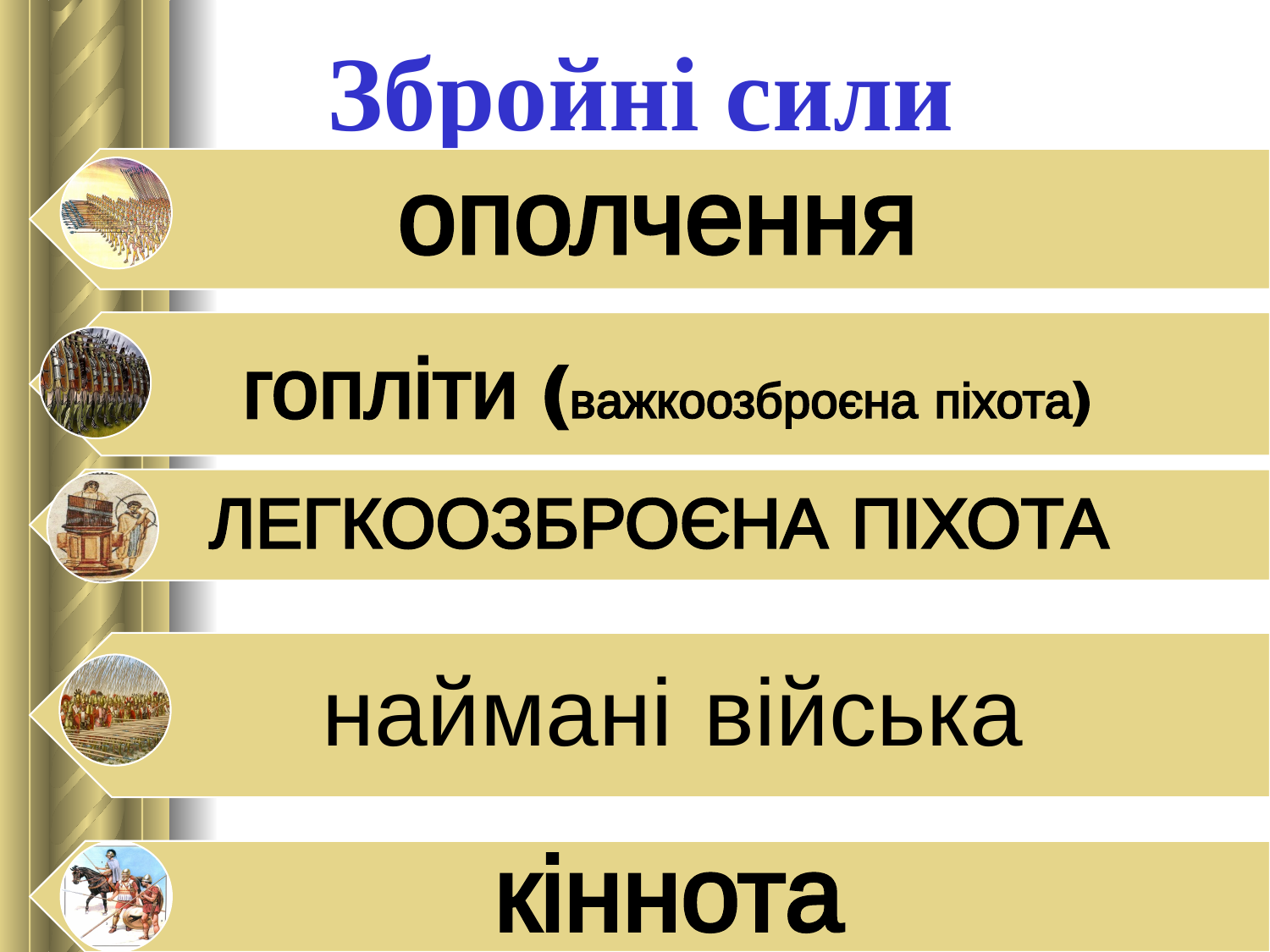

# Збройні сили

ополчення
гопліти (важкоозброєна піхота)
ЛЕГКООЗБРОЄНА ПІХОТА
наймані війська
кіннота